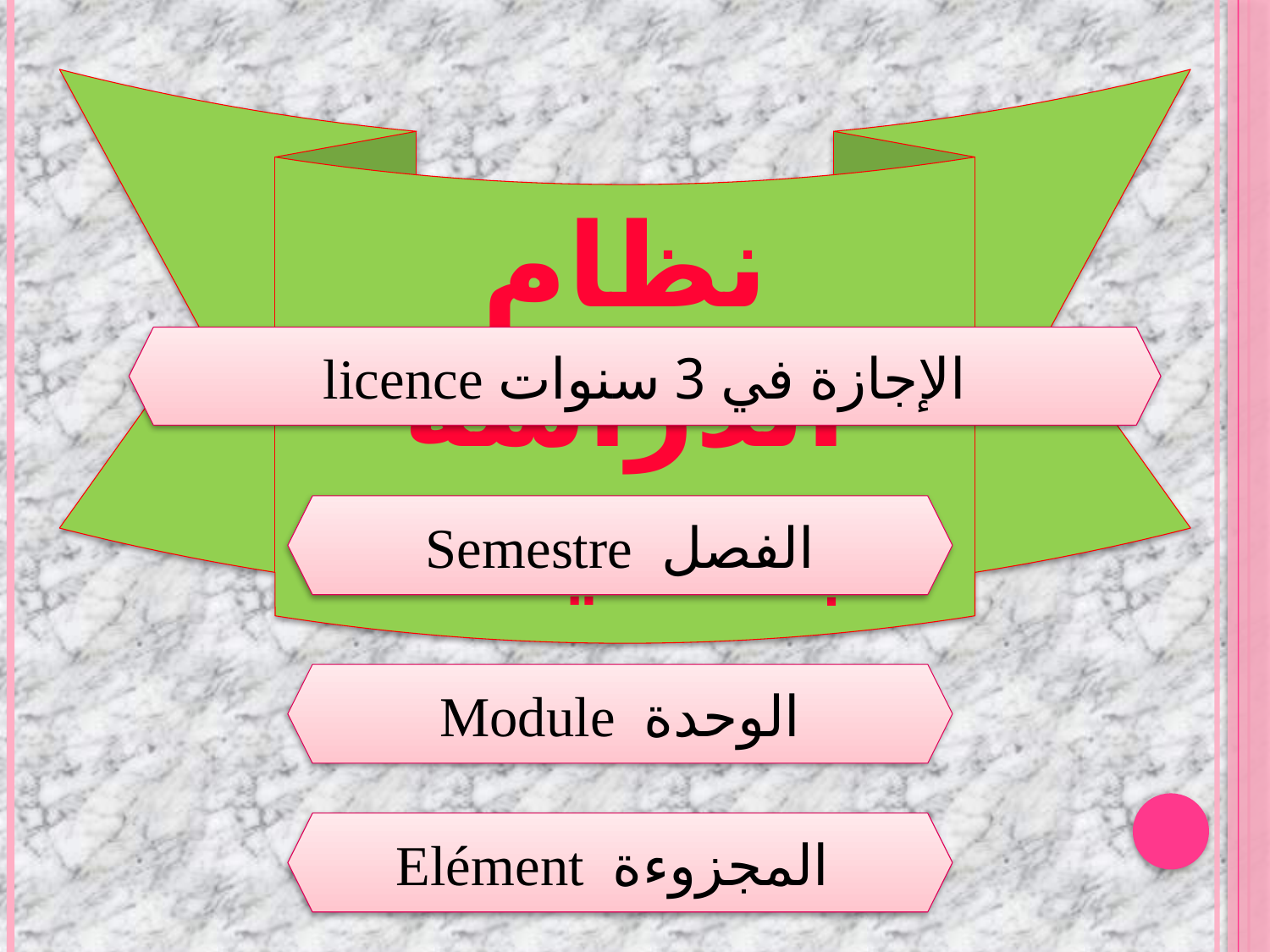

نظام الدراسة بالكليات
licence الإجازة في 3 سنوات
Semestre  الفصل
Module  الوحدة
Elément  المجزوءة